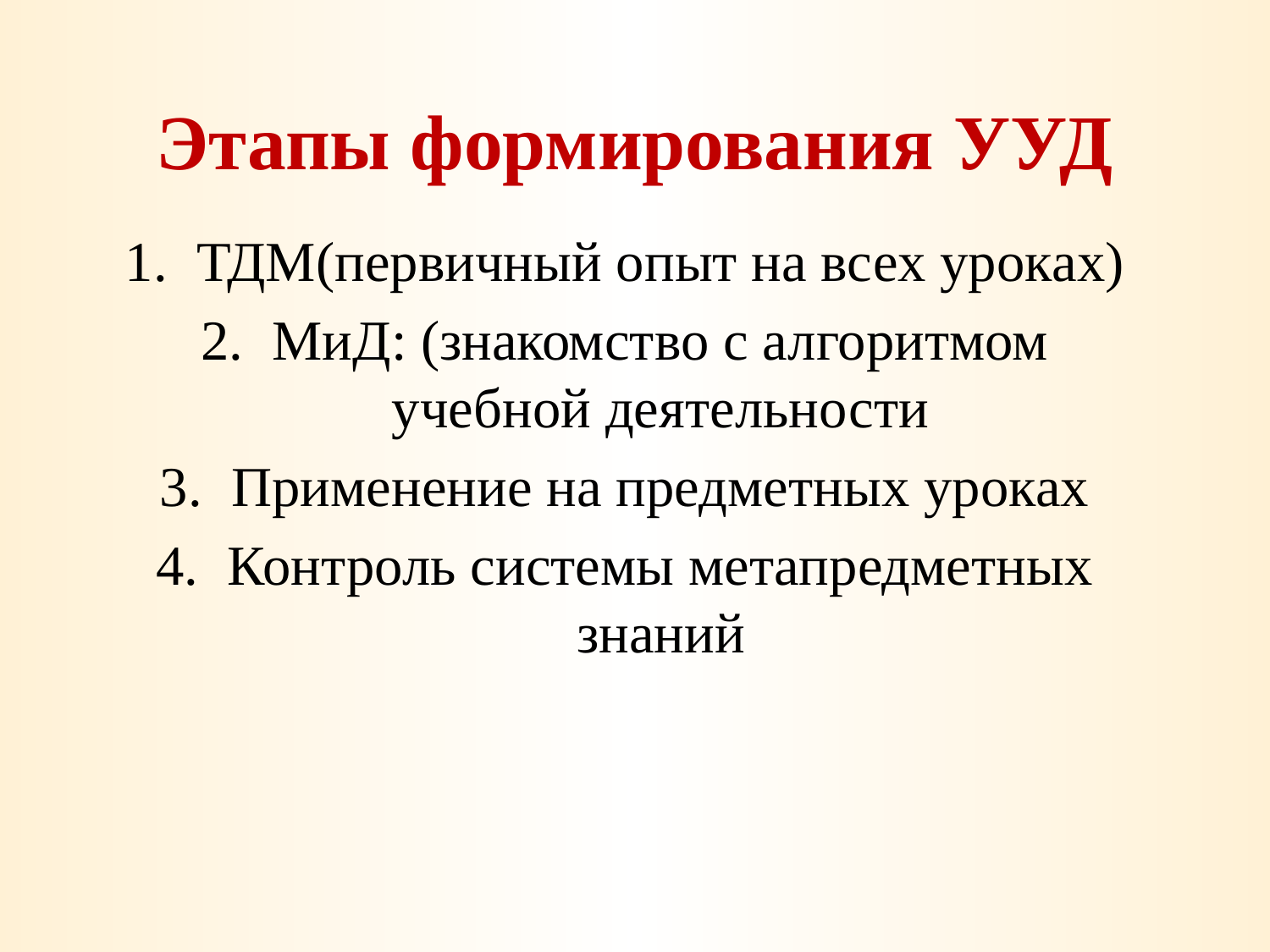

# Этапы формирования УУД
ТДМ(первичный опыт на всех уроках)
МиД: (знакомство с алгоритмом учебной деятельности
Применение на предметных уроках
Контроль системы метапредметных знаний